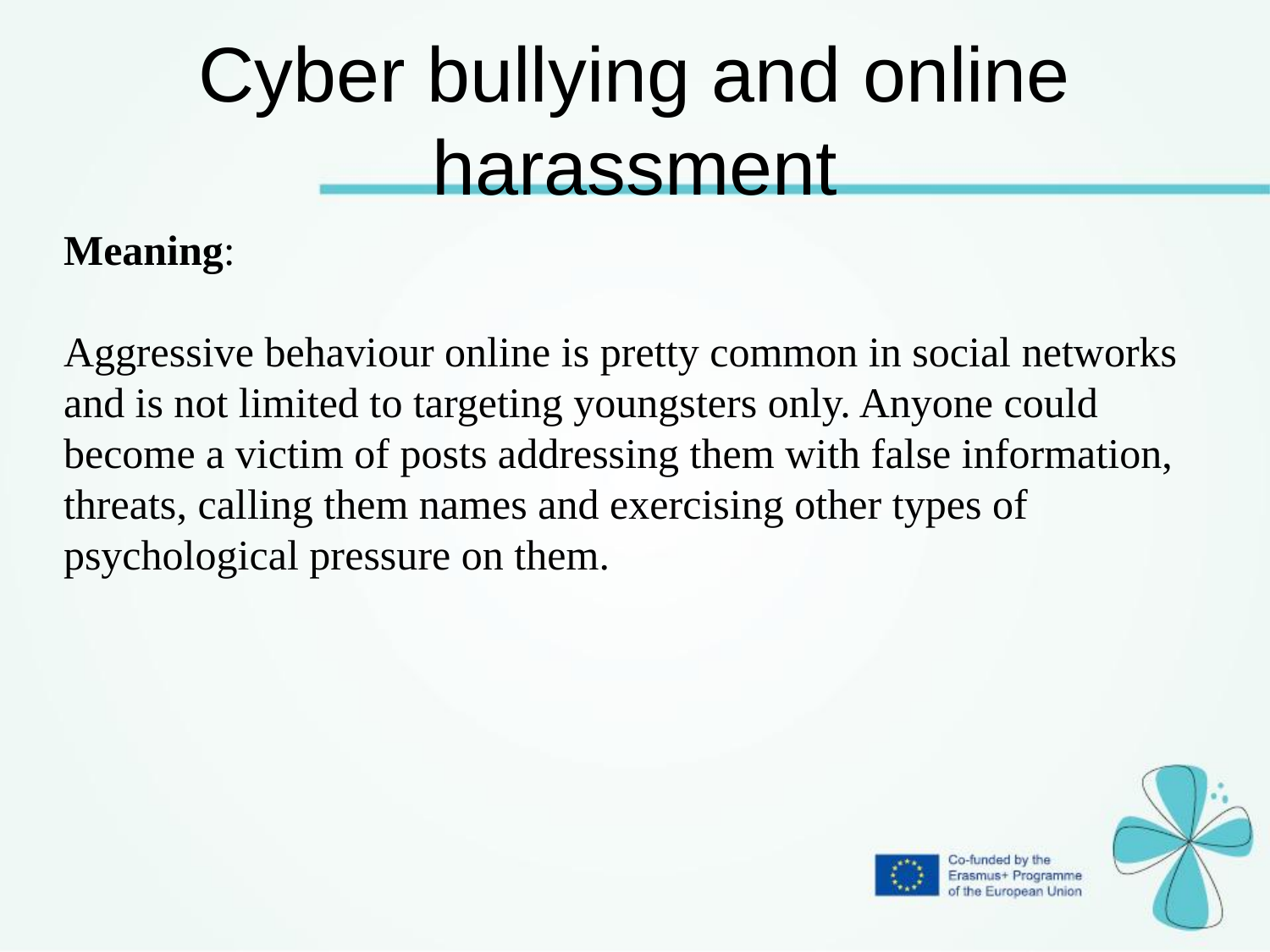

Cyber bullying and online harassment

Meaning:

Aggressive behaviour online is pretty common in social networks and is not limited to targeting youngsters only. Anyone could become a victim of posts addressing them with false information, threats, calling them names and exercising other types of psychological pressure on them.